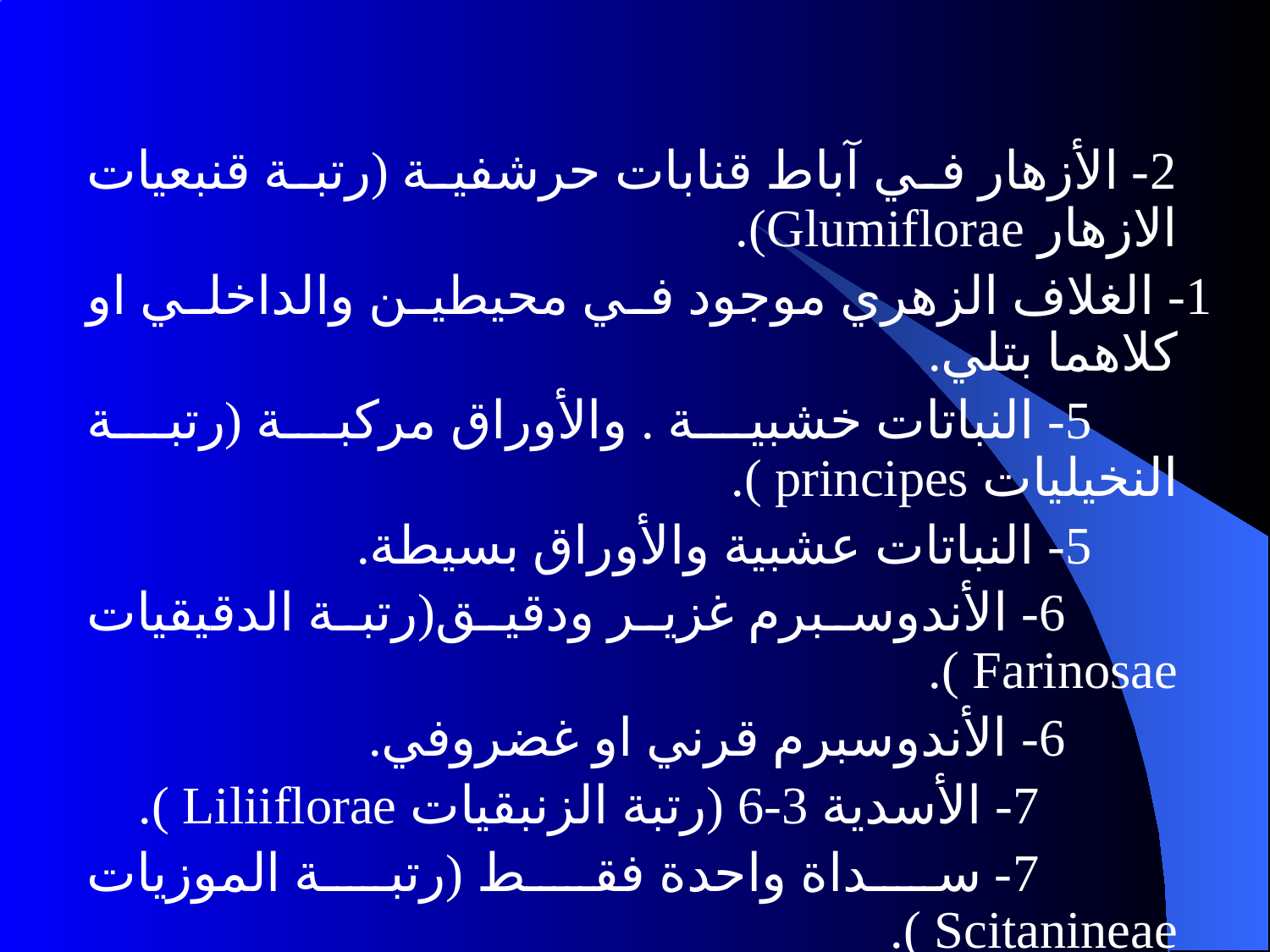

2- الأزهار في آباط قنابات حرشفية (رتبة قنبعيات الازهار Glumiflorae).
 1- الغلاف الزهري موجود في محيطين والداخلي او كلاهما بتلي.
          5- النباتات خشبية . والأوراق مركبة (رتبة النخيليات principes ).
          5- النباتات عشبية والأوراق بسيطة.
            6- الأندوسبرم غزير ودقيق(رتبة الدقيقيات Farinosae ).
            6- الأندوسبرم قرني او غضروفي.
              7- الأسدية 3-6 (رتبة الزنبقيات Liliiflorae ).
              7- سداة واحدة فقط (رتبة الموزيات Scitanineae ).